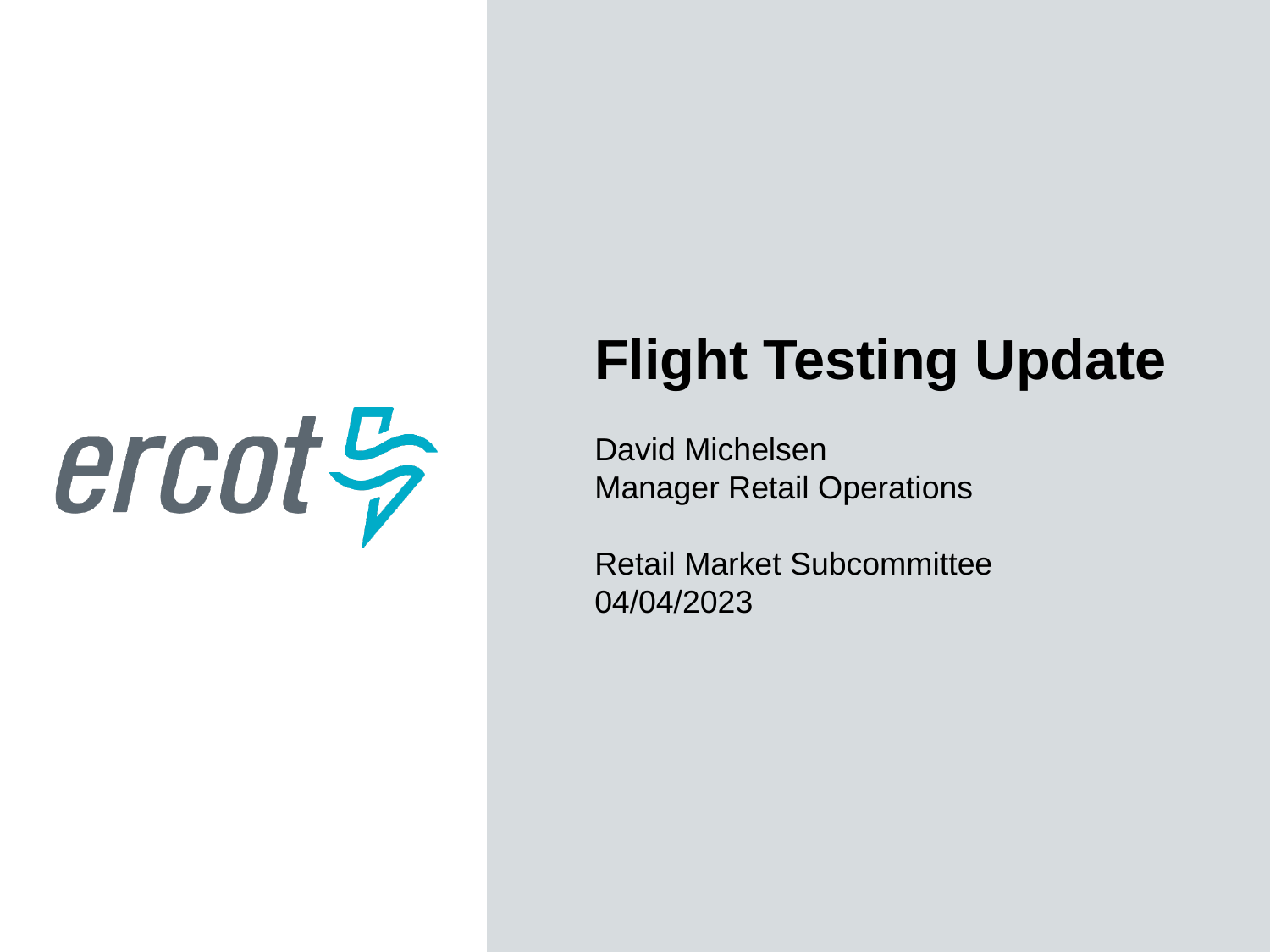

Flight Testing Update

David Michelsen
Manager Retail Operations

Retail Market Subcommittee
04/04/2023